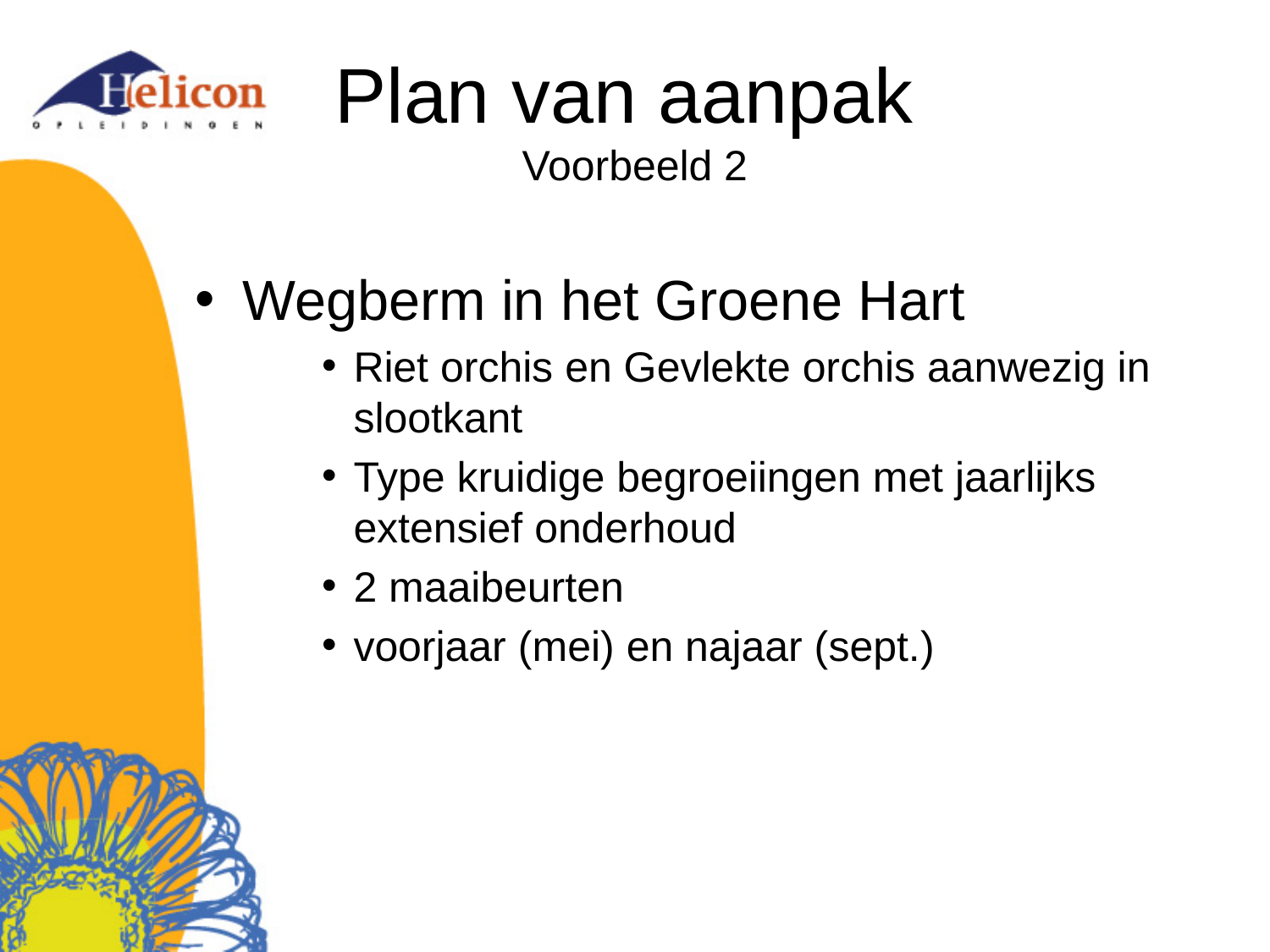

# Plan van aanpak Voorbeeld 2
Wegberm in het Groene Hart
Riet orchis en Gevlekte orchis aanwezig in slootkant
Type kruidige begroeiingen met jaarlijks extensief onderhoud
2 maaibeurten
voorjaar (mei) en najaar (sept.)